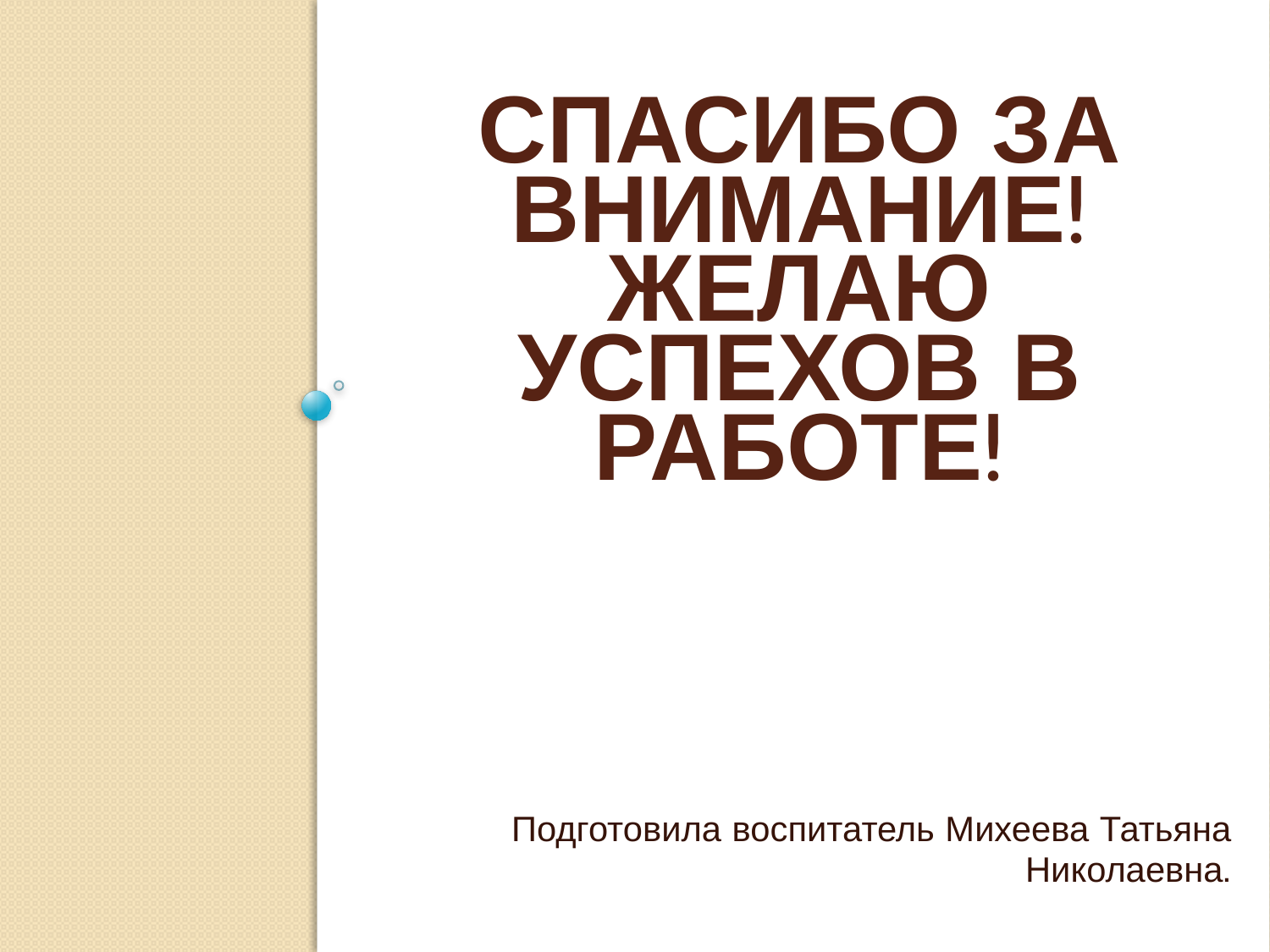

# Спасибо за внимание! Желаю успехов в работе!
Подготовила воспитатель Михеева Татьяна Николаевна.